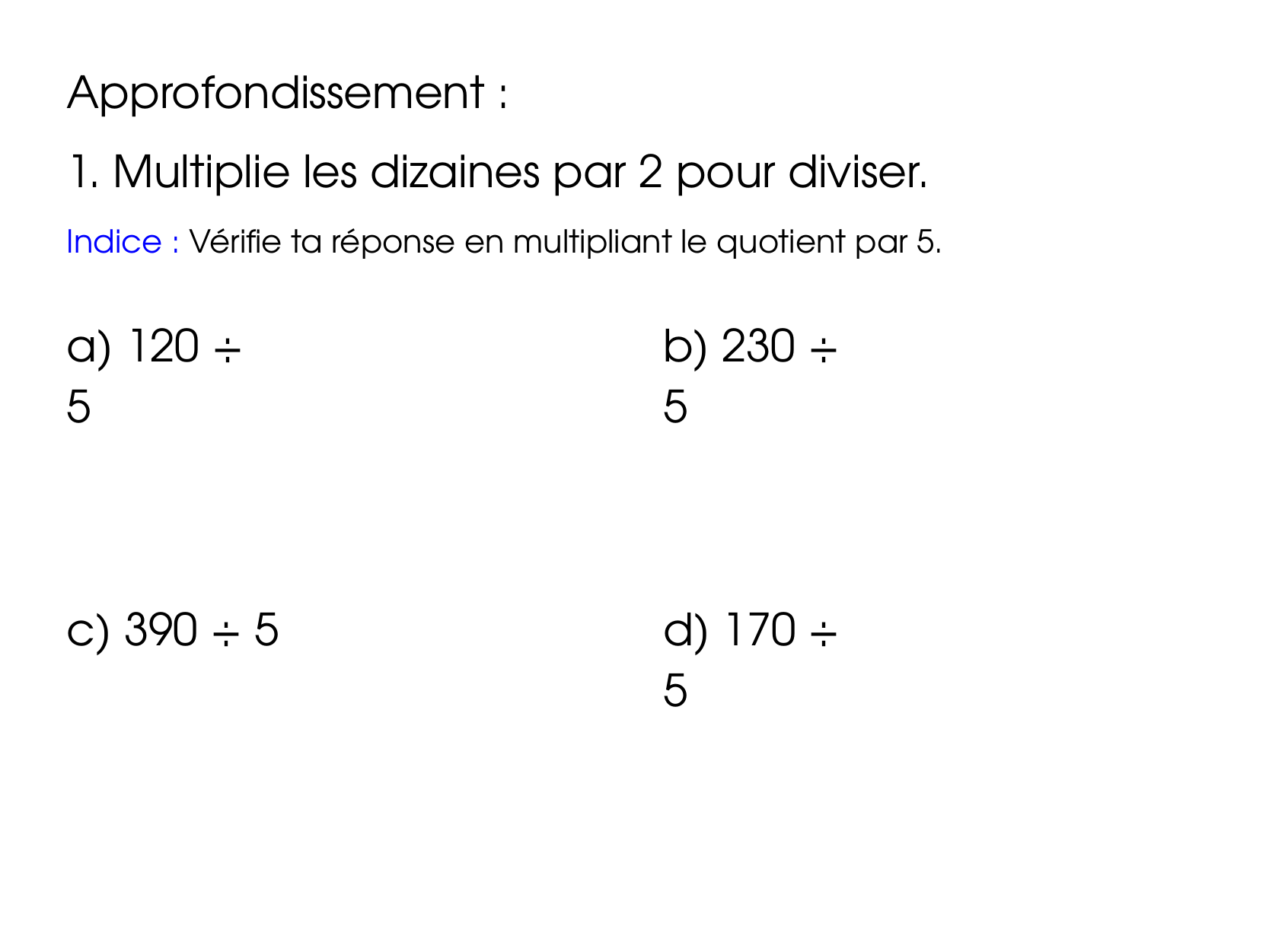

Approfondissement :
1. Multiplie les dizaines par 2 pour diviser.
Indice : Vérifie ta réponse en multipliant le quotient par 5.
a) 120 ÷ 5
b) 230 ÷ 5
c) 390 ÷ 5
d) 170 ÷ 5